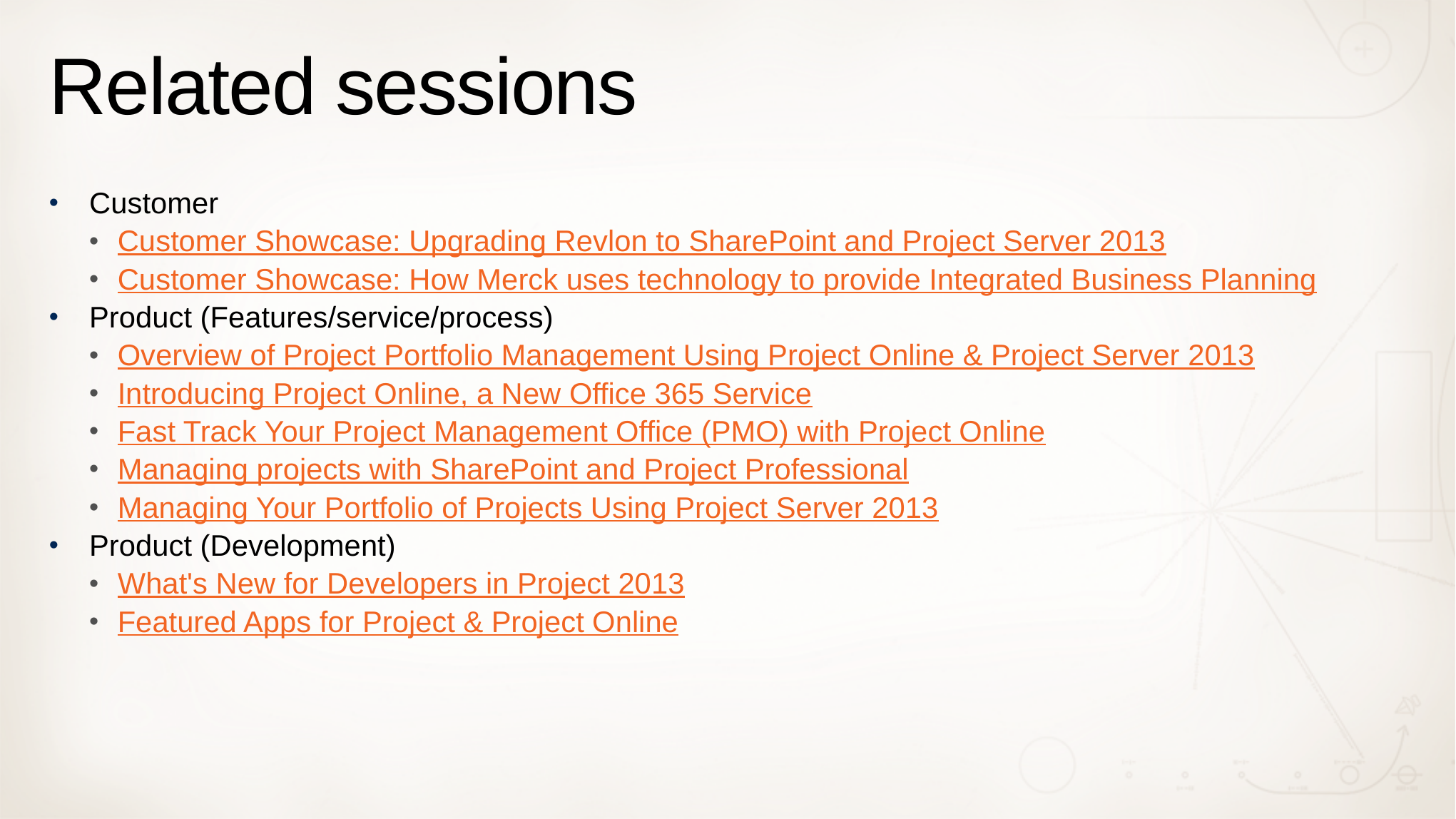

# Related sessions
Customer
Customer Showcase: Upgrading Revlon to SharePoint and Project Server 2013
Customer Showcase: How Merck uses technology to provide Integrated Business Planning
Product (Features/service/process)
Overview of Project Portfolio Management Using Project Online & Project Server 2013
Introducing Project Online, a New Office 365 Service
Fast Track Your Project Management Office (PMO) with Project Online
Managing projects with SharePoint and Project Professional
Managing Your Portfolio of Projects Using Project Server 2013
Product (Development)
What's New for Developers in Project 2013
Featured Apps for Project & Project Online